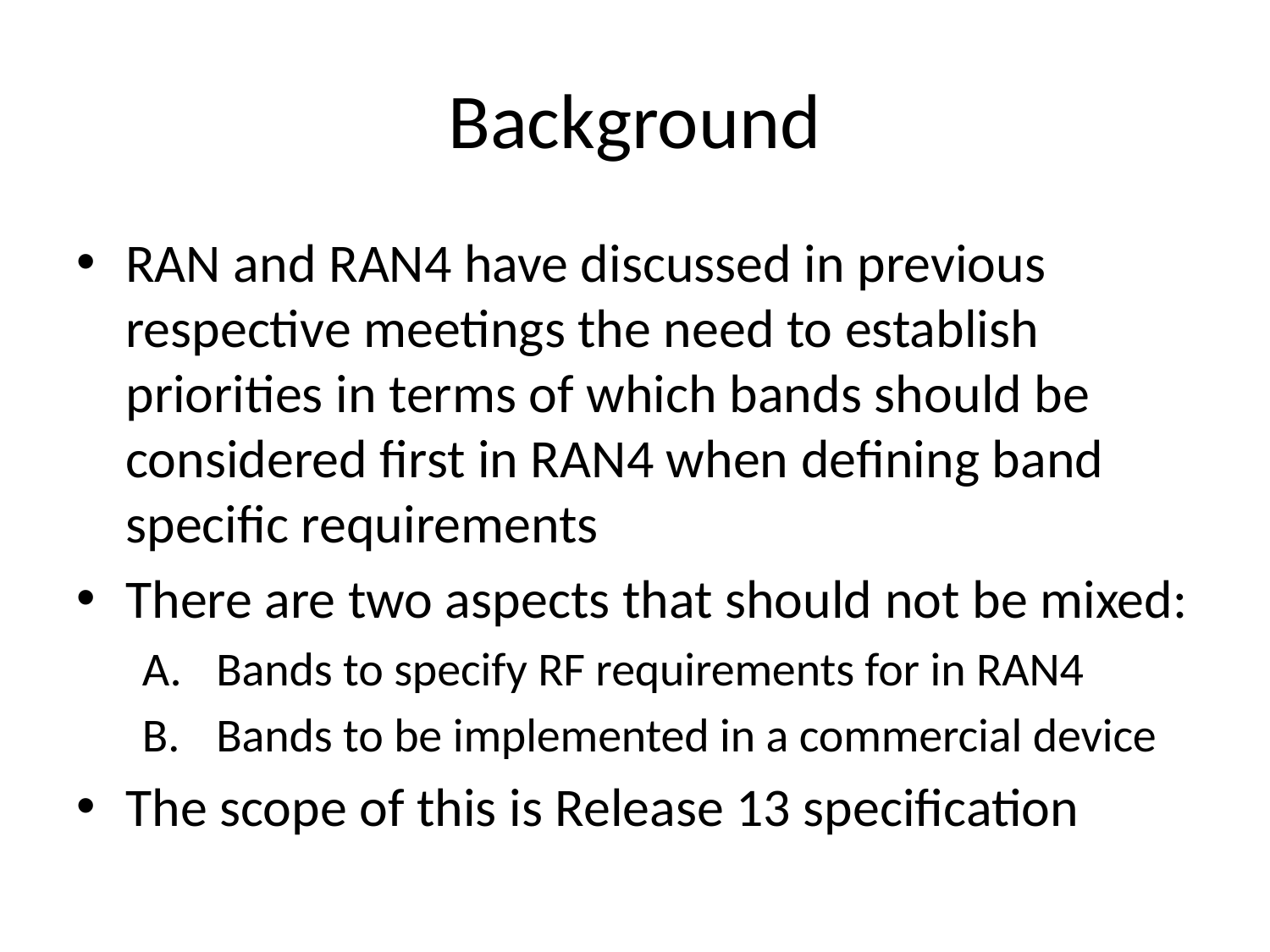

# Background
RAN and RAN4 have discussed in previous respective meetings the need to establish priorities in terms of which bands should be considered first in RAN4 when defining band specific requirements
There are two aspects that should not be mixed:
Bands to specify RF requirements for in RAN4
Bands to be implemented in a commercial device
The scope of this is Release 13 specification